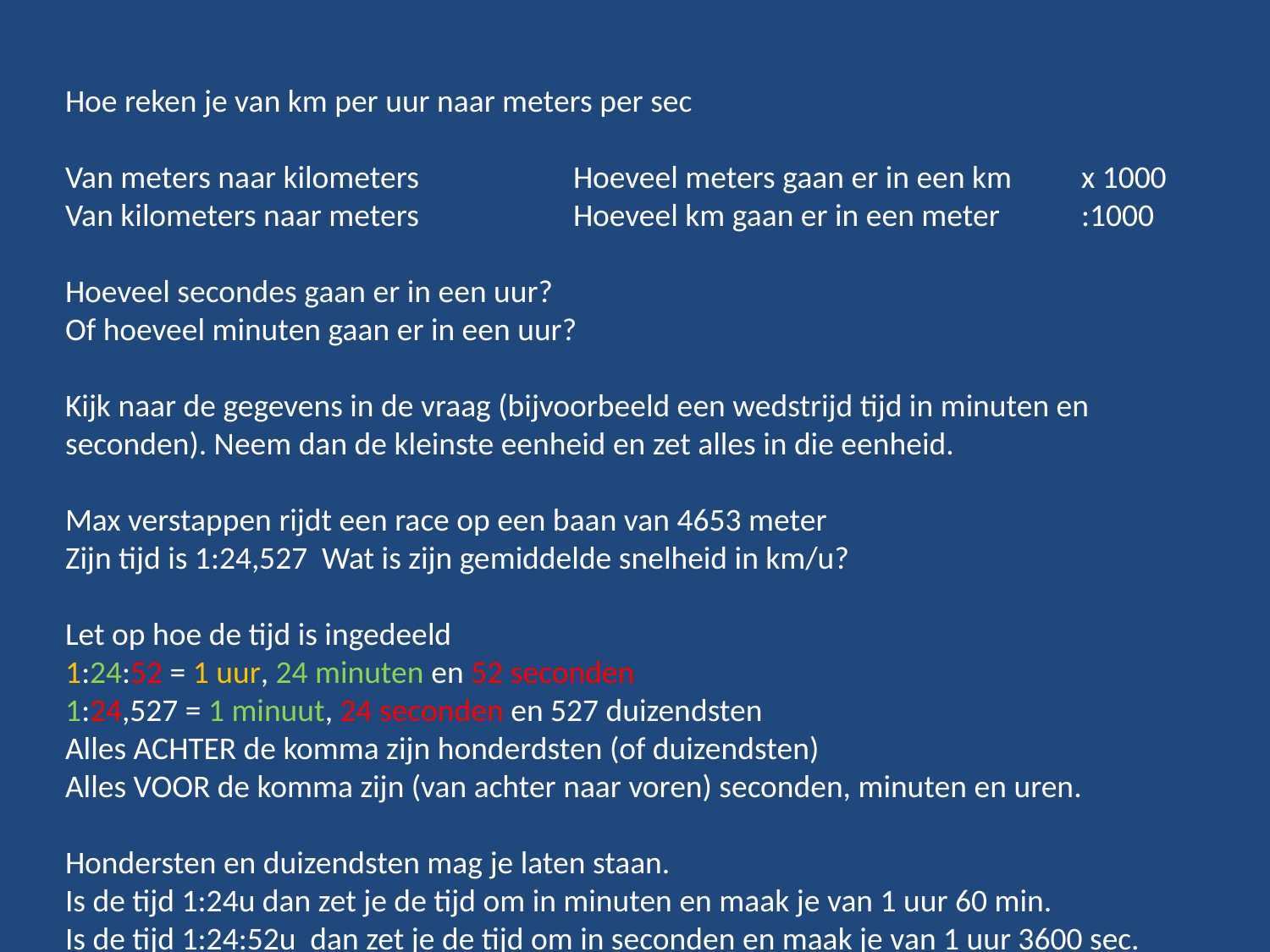

Hoe reken je van km per uur naar meters per sec

Van meters naar kilometers		Hoeveel meters gaan er in een km 	x 1000
Van kilometers naar meters 		Hoeveel km gaan er in een meter 	:1000

Hoeveel secondes gaan er in een uur?
Of hoeveel minuten gaan er in een uur?

Kijk naar de gegevens in de vraag (bijvoorbeeld een wedstrijd tijd in minuten en seconden). Neem dan de kleinste eenheid en zet alles in die eenheid.

Max verstappen rijdt een race op een baan van 4653 meter
Zijn tijd is 1:24,527  Wat is zijn gemiddelde snelheid in km/u?

Let op hoe de tijd is ingedeeld
1:24:52 = 1 uur, 24 minuten en 52 seconden
1:24,527 = 1 minuut, 24 seconden en 527 duizendsten
Alles ACHTER de komma zijn honderdsten (of duizendsten)
Alles VOOR de komma zijn (van achter naar voren) seconden, minuten en uren.

Hondersten en duizendsten mag je laten staan.
Is de tijd 1:24u dan zet je de tijd om in minuten en maak je van 1 uur 60 min.
Is de tijd 1:24:52u  dan zet je de tijd om in seconden en maak je van 1 uur 3600 sec.